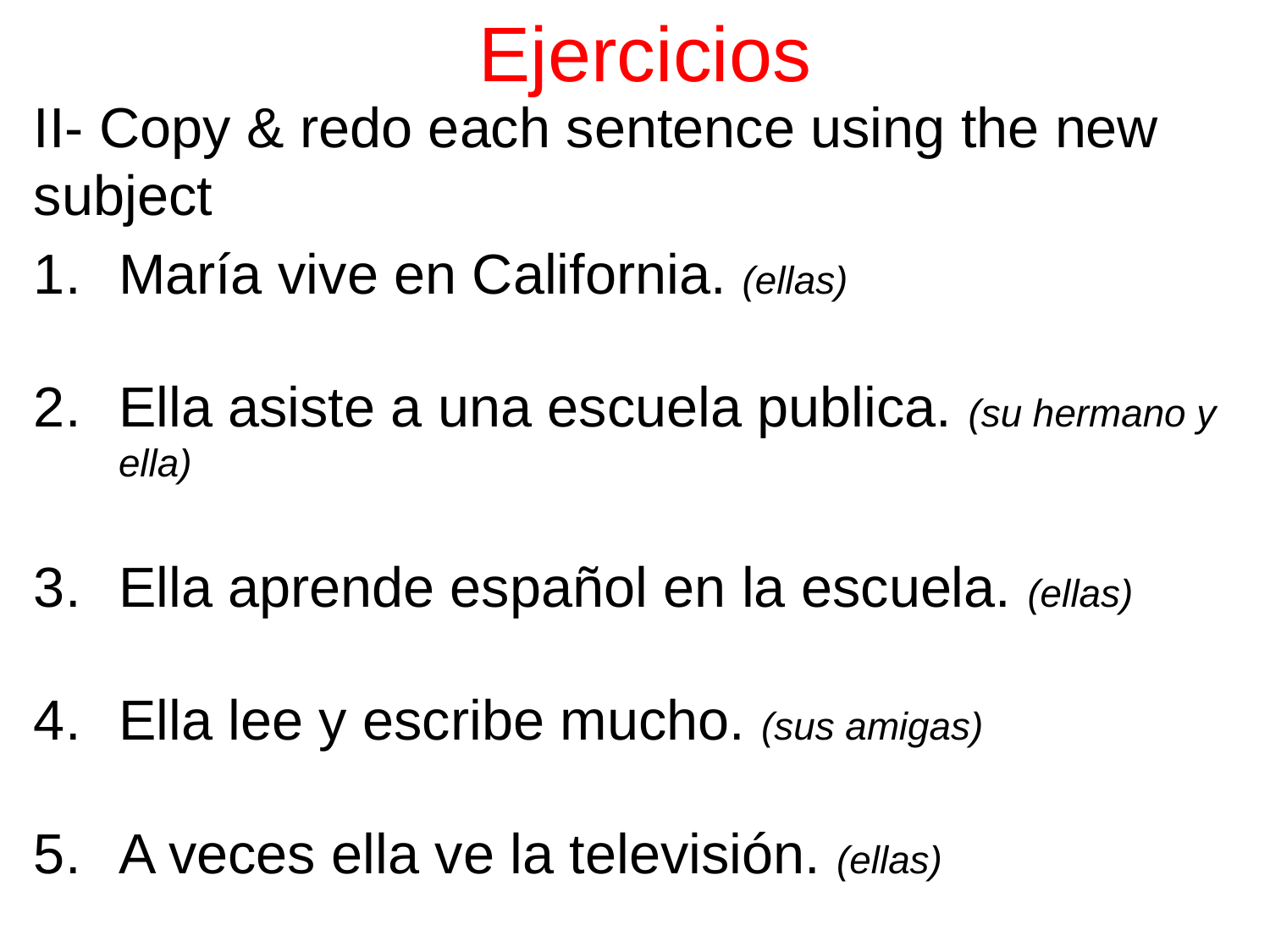

# Ejercicios
II- Copy & redo each sentence using the new subject
María vive en California. (ellas)

Ella asiste a una escuela publica. (su hermano y ella)

Ella aprende español en la escuela. (ellas)

Ella lee y escribe mucho. (sus amigas)

A veces ella ve la televisión. (ellas)